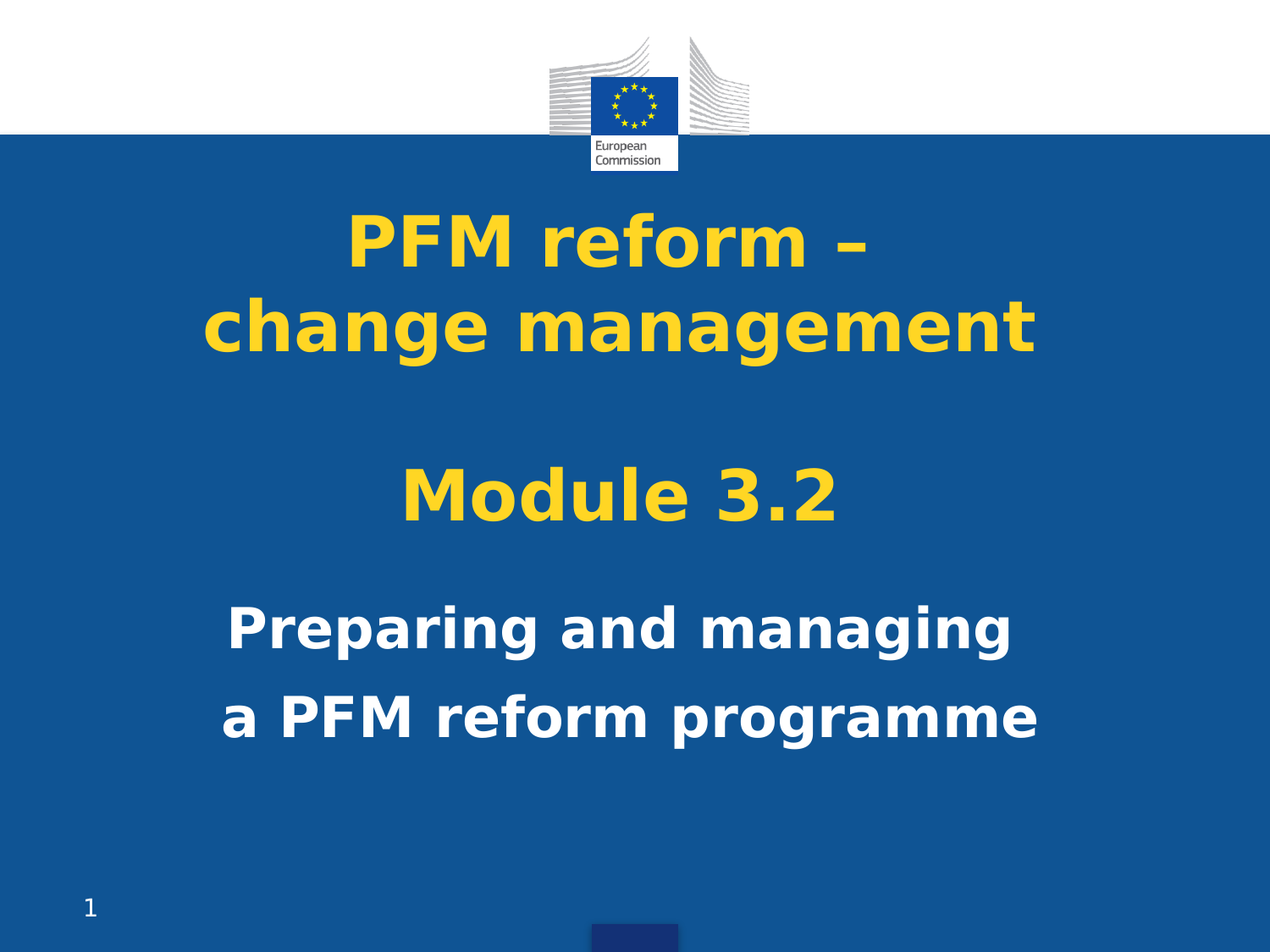

# PFM reform – change management Module 3.2
Preparing and managing
a PFM reform programme
1